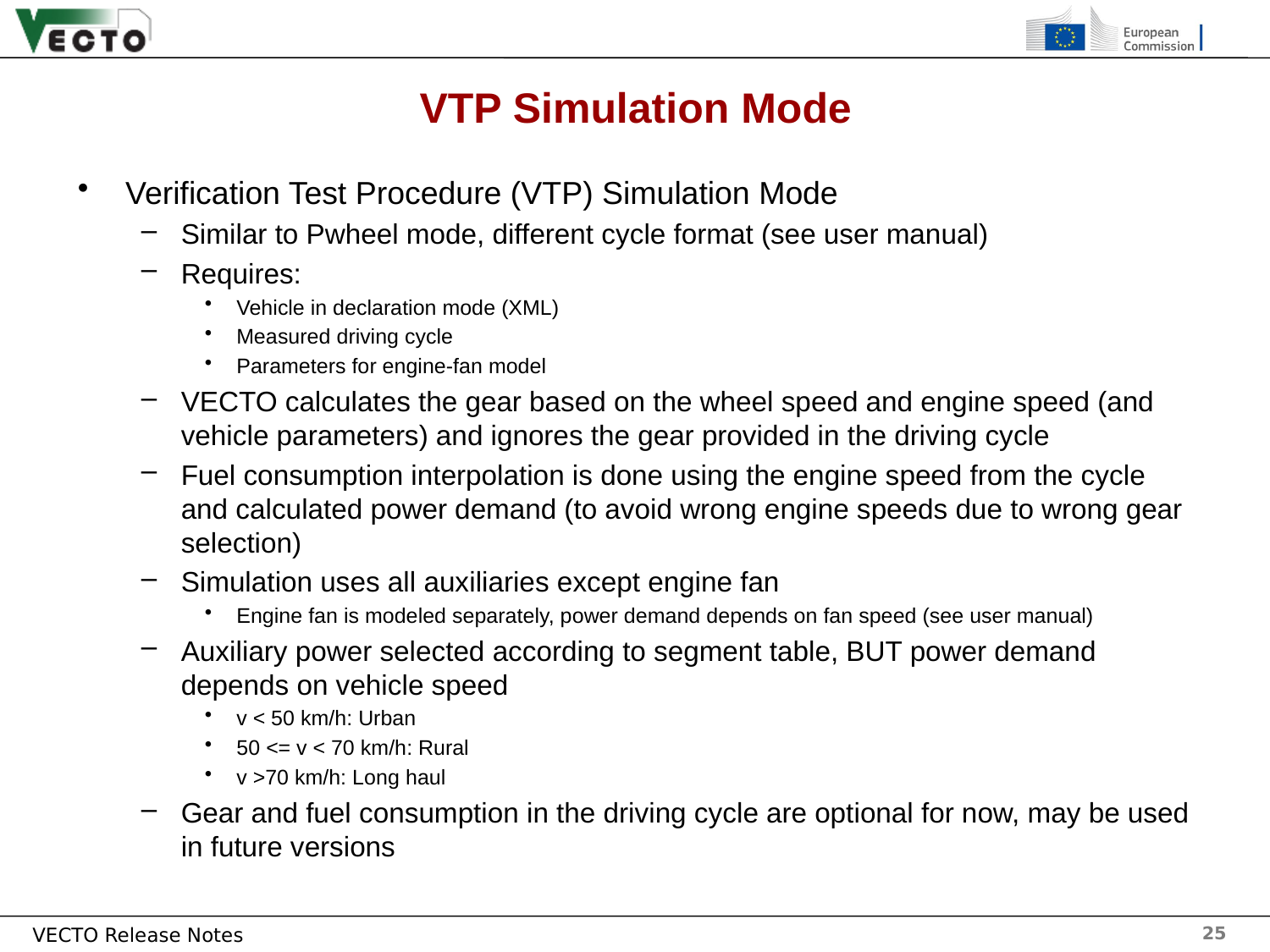

# VTP Simulation Mode
Verification Test Procedure (VTP) Simulation Mode
Similar to Pwheel mode, different cycle format (see user manual)
Requires:
Vehicle in declaration mode (XML)
Measured driving cycle
Parameters for engine-fan model
VECTO calculates the gear based on the wheel speed and engine speed (and vehicle parameters) and ignores the gear provided in the driving cycle
Fuel consumption interpolation is done using the engine speed from the cycle and calculated power demand (to avoid wrong engine speeds due to wrong gear selection)
Simulation uses all auxiliaries except engine fan
Engine fan is modeled separately, power demand depends on fan speed (see user manual)
Auxiliary power selected according to segment table, BUT power demand depends on vehicle speed
v < 50 km/h: Urban
50 <= v < 70 km/h: Rural
v >70 km/h: Long haul
Gear and fuel consumption in the driving cycle are optional for now, may be used in future versions